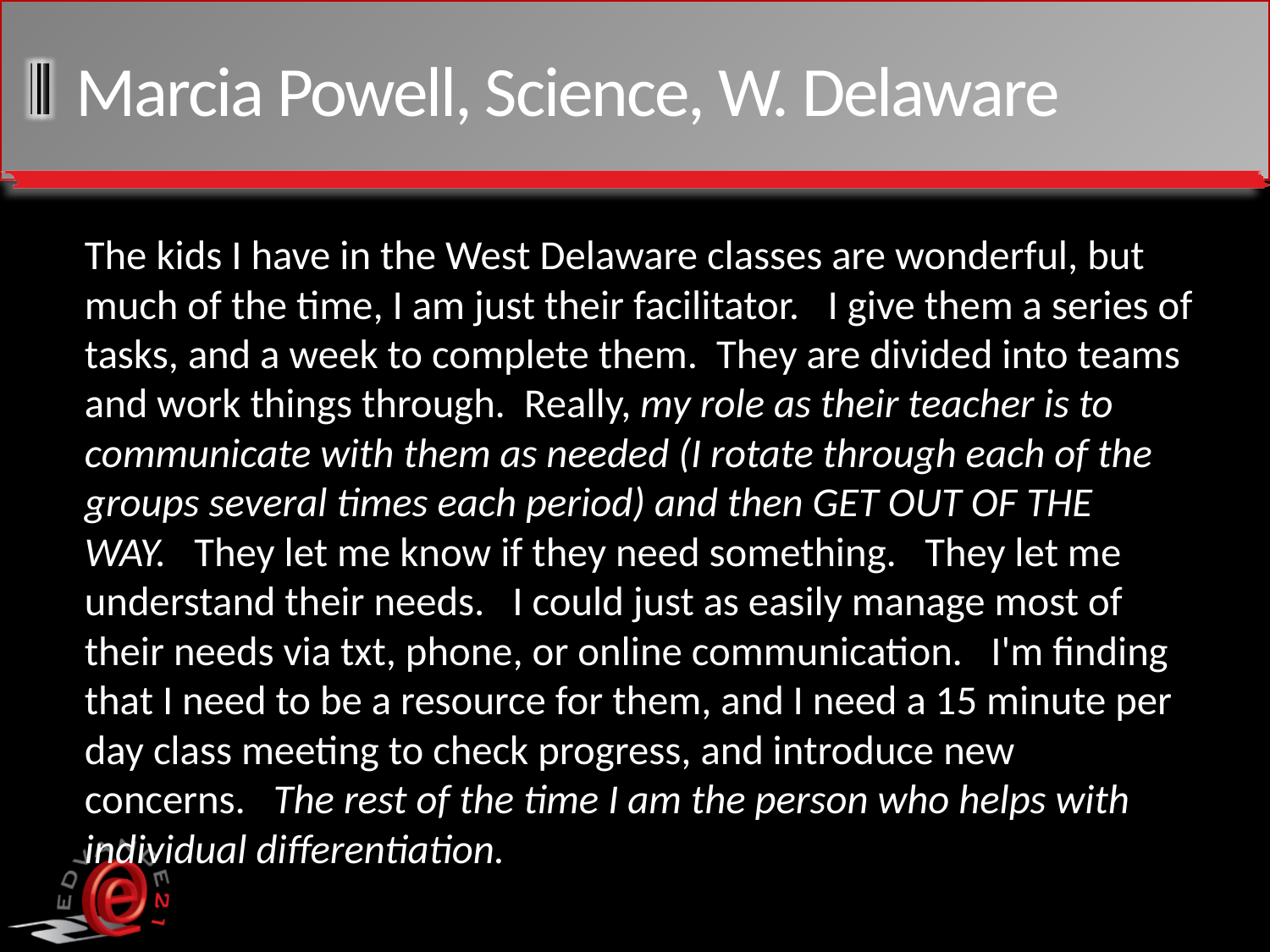

# Marcia Powell, Science, W. Delaware
The kids I have in the West Delaware classes are wonderful, but much of the time, I am just their facilitator.   I give them a series of tasks, and a week to complete them.  They are divided into teams and work things through.  Really, my role as their teacher is to communicate with them as needed (I rotate through each of the groups several times each period) and then GET OUT OF THE WAY.   They let me know if they need something.   They let me understand their needs.   I could just as easily manage most of their needs via txt, phone, or online communication.   I'm finding that I need to be a resource for them, and I need a 15 minute per day class meeting to check progress, and introduce new concerns.   The rest of the time I am the person who helps with individual differentiation.